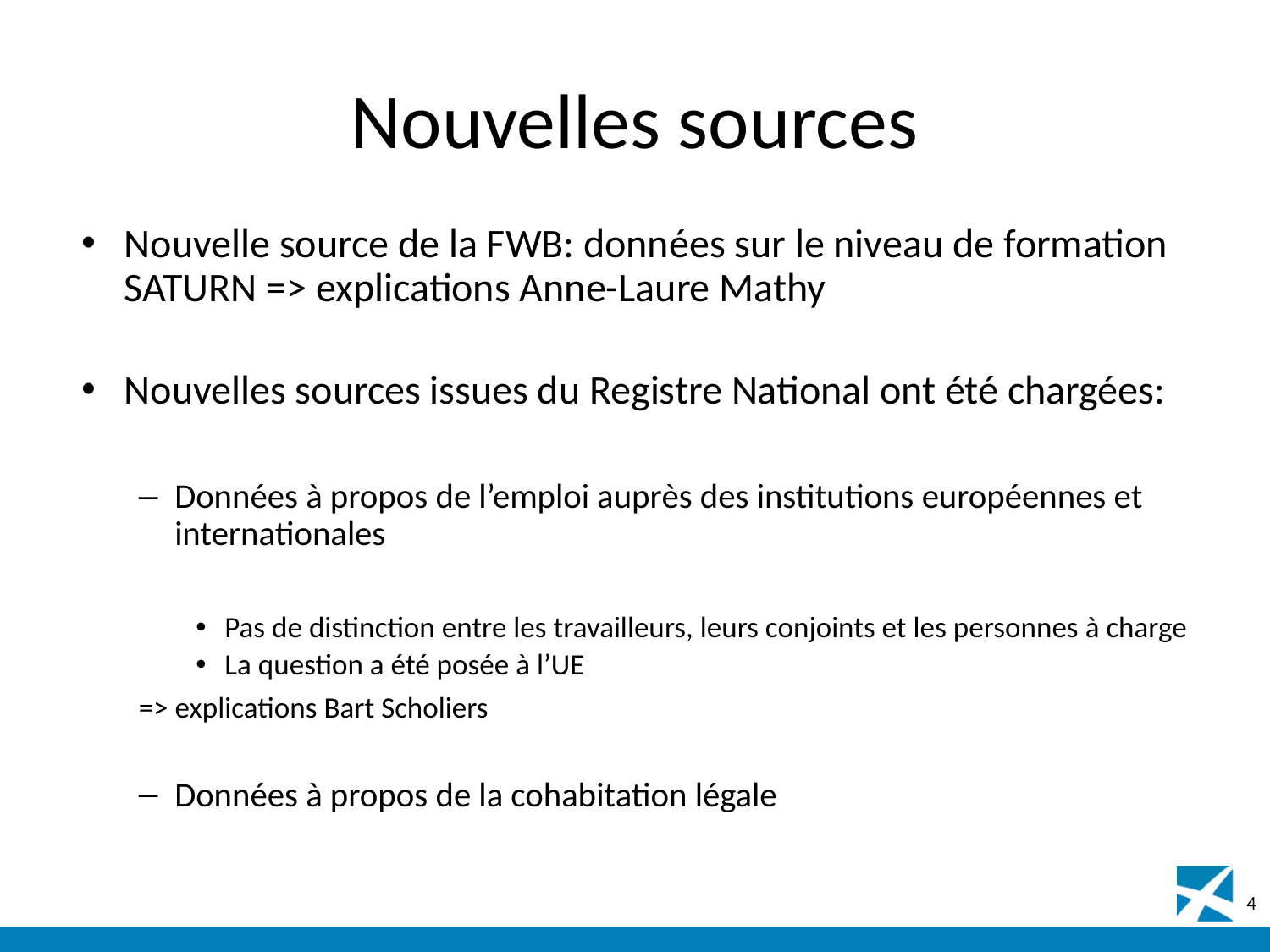

# Nouvelles sources
Nouvelle source de la FWB: données sur le niveau de formation SATURN => explications Anne-Laure Mathy

Nouvelles sources issues du Registre National ont été chargées:

Données à propos de l’emploi auprès des institutions européennes et internationales

Pas de distinction entre les travailleurs, leurs conjoints et les personnes à charge
La question a été posée à l’UE
	=> explications Bart Scholiers

Données à propos de la cohabitation légale